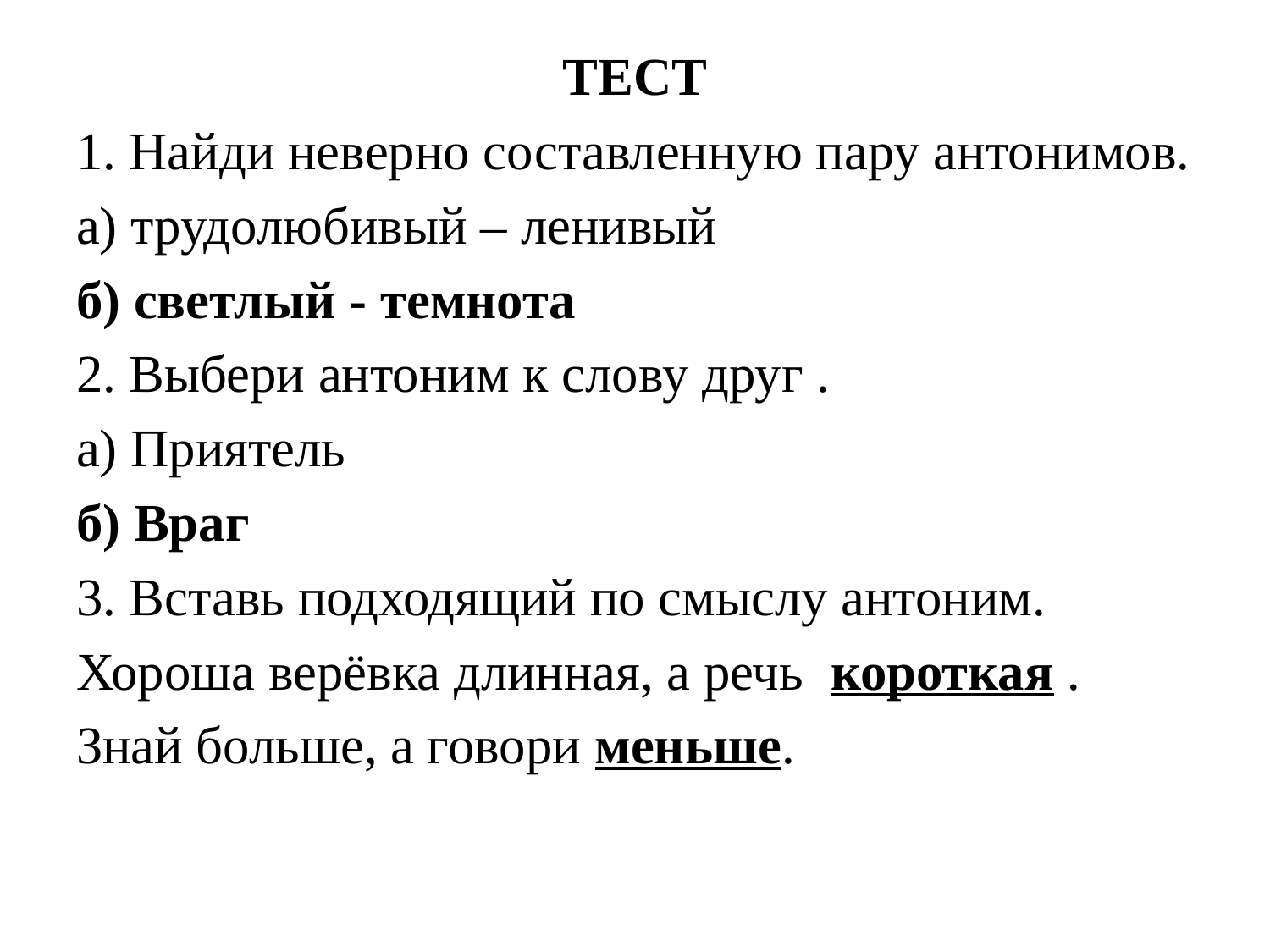

ТЕСТ
1. Найди неверно составленную пару антонимов.
а) трудолюбивый – ленивый
б) светлый - темнота
2. Выбери антоним к слову друг .
а) Приятель
б) Враг
3. Вставь подходящий по смыслу антоним.
Хороша верёвка длинная, а речь  короткая .
Знай больше, а говори меньше.